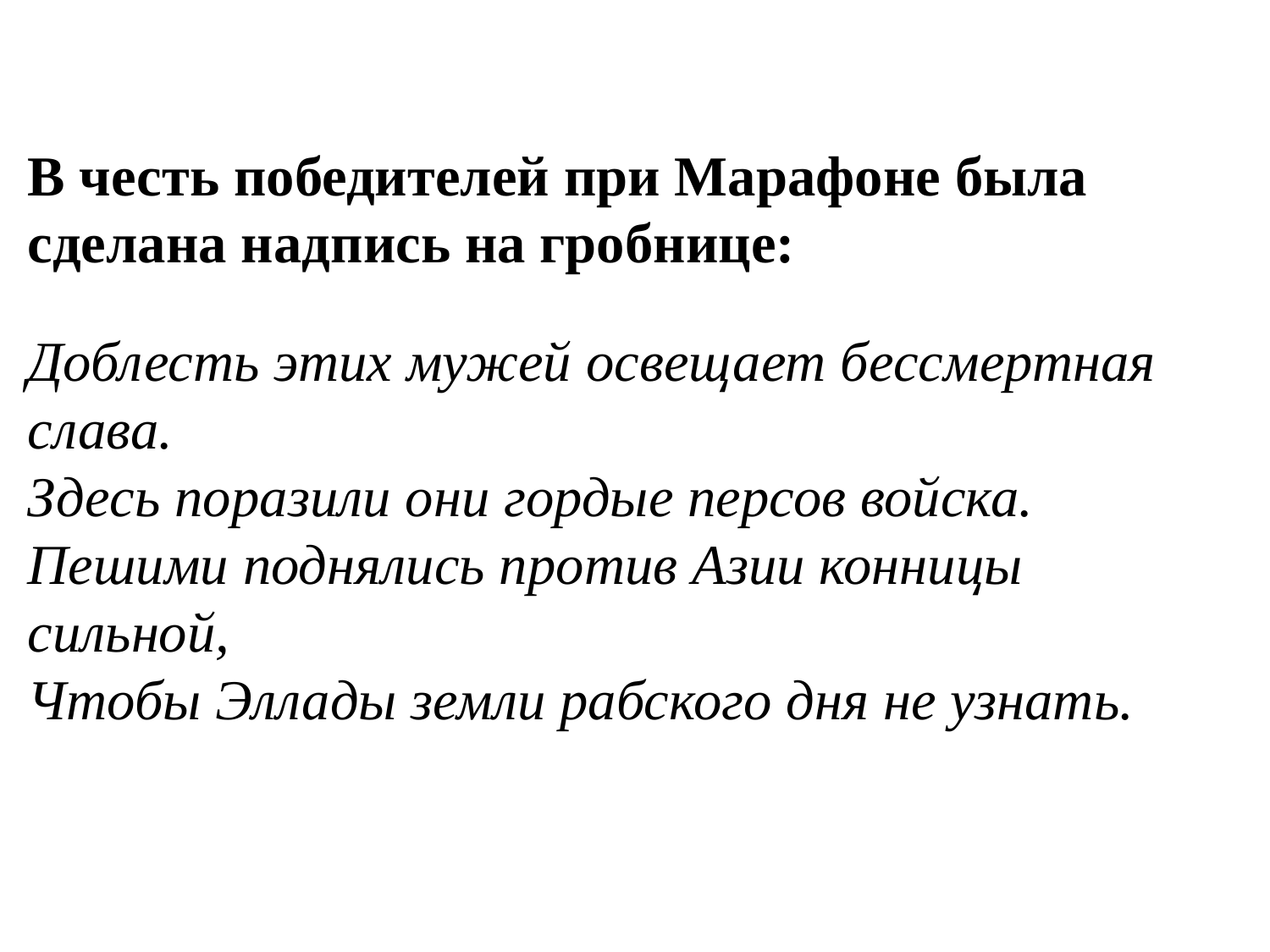

В честь победителей при Марафоне была сделана надпись на гробнице:

Доблесть этих мужей освещает бессмертная слава.
Здесь поразили они гордые персов войска.
Пешими поднялись против Азии конницы сильной,
Чтобы Эллады земли рабского дня не узнать.